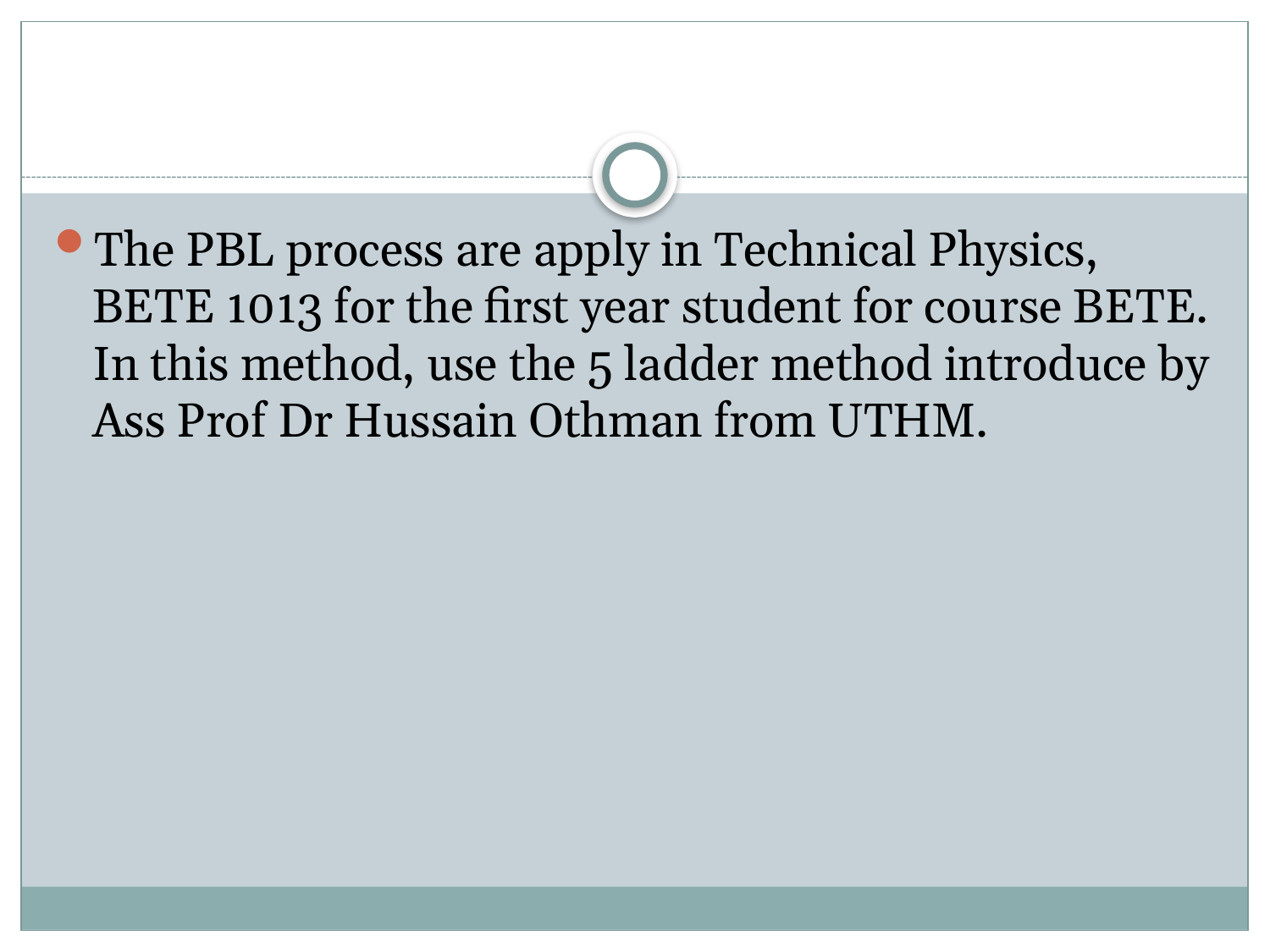

#
The PBL process are apply in Technical Physics, BETE 1013 for the first year student for course BETE. In this method, use the 5 ladder method introduce by Ass Prof Dr Hussain Othman from UTHM.